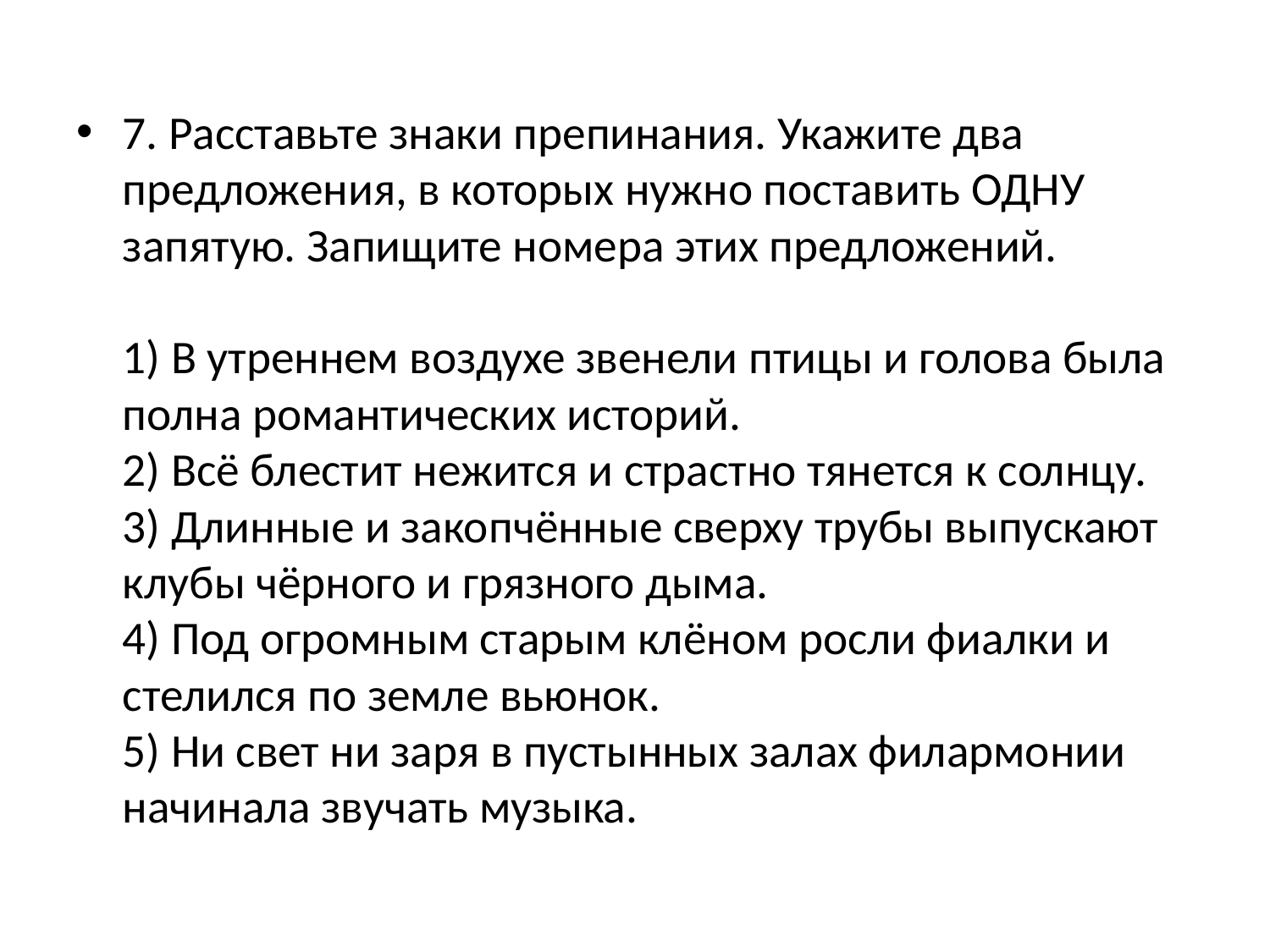

7. Расставьте знаки препинания. Укажите два предложения, в которых нужно поставить ОДНУ запятую. Запищите номера этих предложений. 
1) В утреннем воздухе звенели птицы и голова была полна романтических историй. 
2) Всё блестит нежится и страстно тянется к солнцу. 
3) Длинные и закопчённые сверху трубы выпускают клубы чёрного и грязного дыма. 
4) Под огромным старым клёном росли фиалки и стелился по земле вьюнок. 
5) Ни свет ни заря в пустынных залах филармонии начинала звучать музыка.